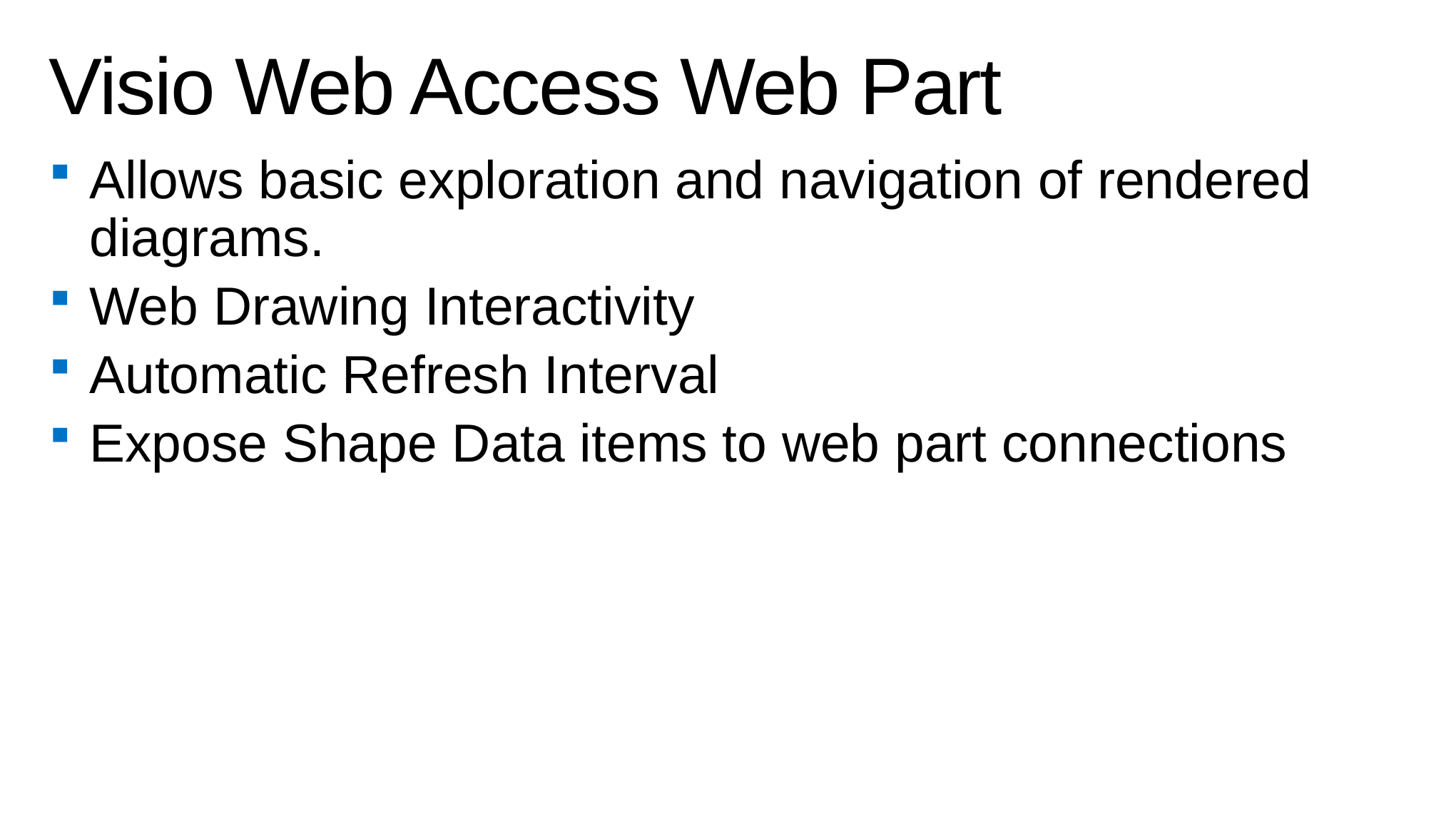

# Visio Web Access Web Part
Allows basic exploration and navigation of rendered diagrams.
Web Drawing Interactivity
Automatic Refresh Interval
Expose Shape Data items to web part connections